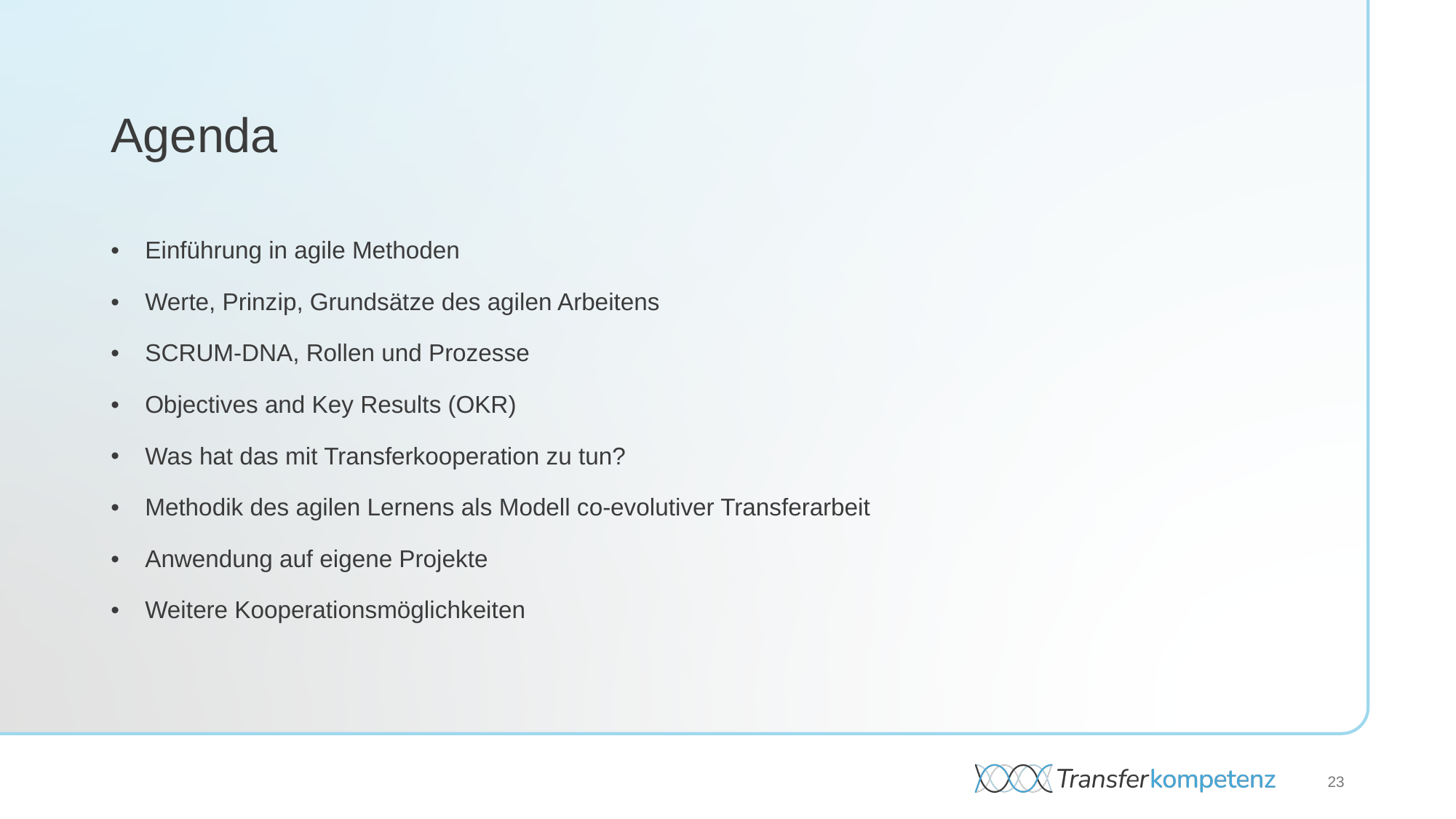

# Agenda
| Einführung in agile Methoden |
| --- |
| Werte, Prinzip, Grundsätze des agilen Arbeitens​ |
| SCRUM-DNA, Rollen und Prozesse ​ |
| Objectives and Key Results (OKR)​ |
| Was hat das mit Transferkooperation zu tun? |
| Methodik des agilen Lernens als Modell co-evolutiver Transferarbeit​ |
| Anwendung auf eigene Projekte​ |
| Weitere Kooperationsmöglichkeiten |
|  |
23